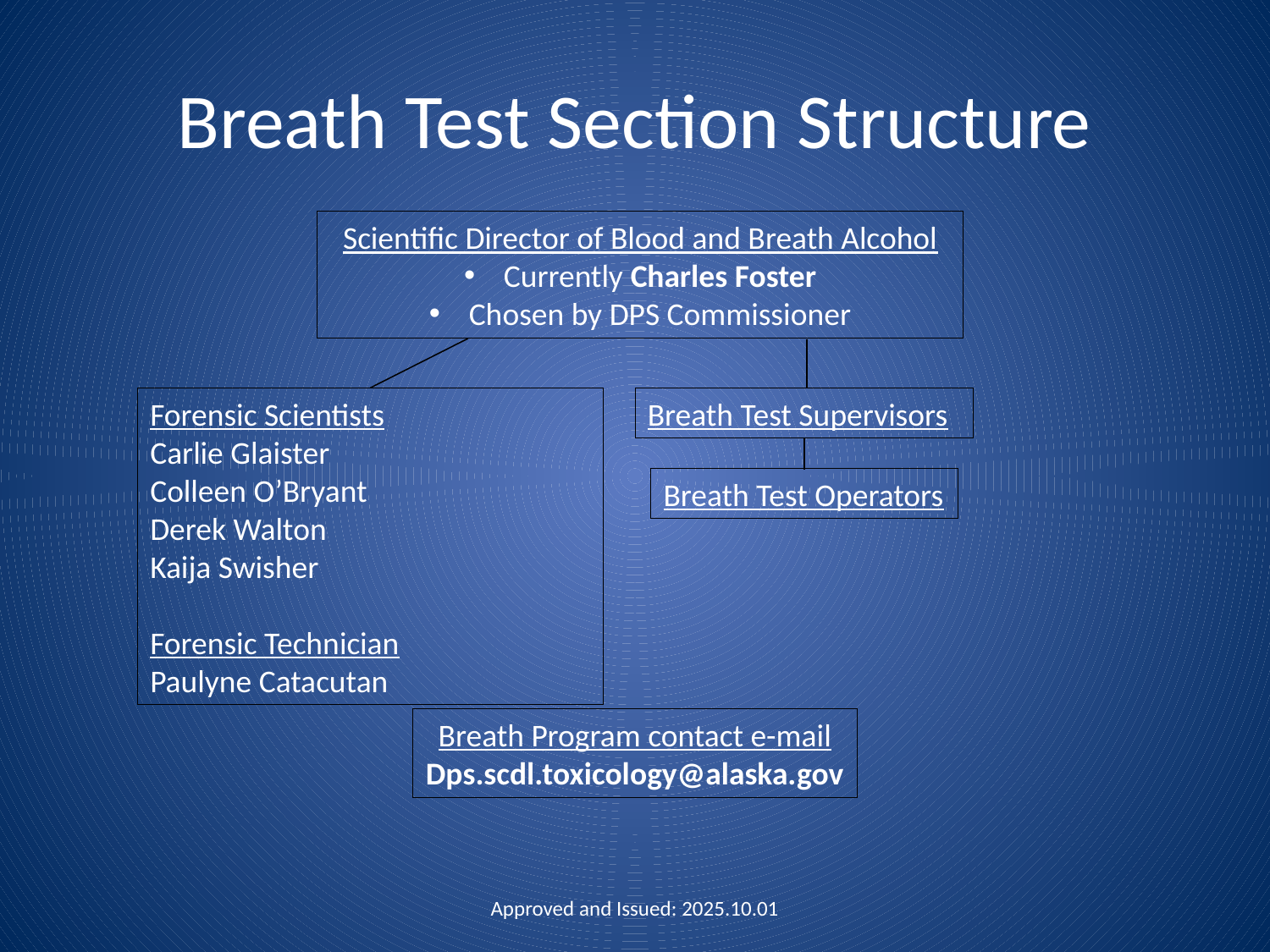

# Breath Test Section Structure
Scientific Director of Blood and Breath Alcohol
Currently Charles Foster
Chosen by DPS Commissioner
Forensic Scientists
Carlie Glaister
Colleen O’Bryant
Derek Walton
Kaija Swisher

Forensic Technician
Paulyne Catacutan
Breath Test Supervisors
Breath Test Operators
Breath Program contact e-mail
Dps.scdl.toxicology@alaska.gov
Approved and Issued: 2025.10.01